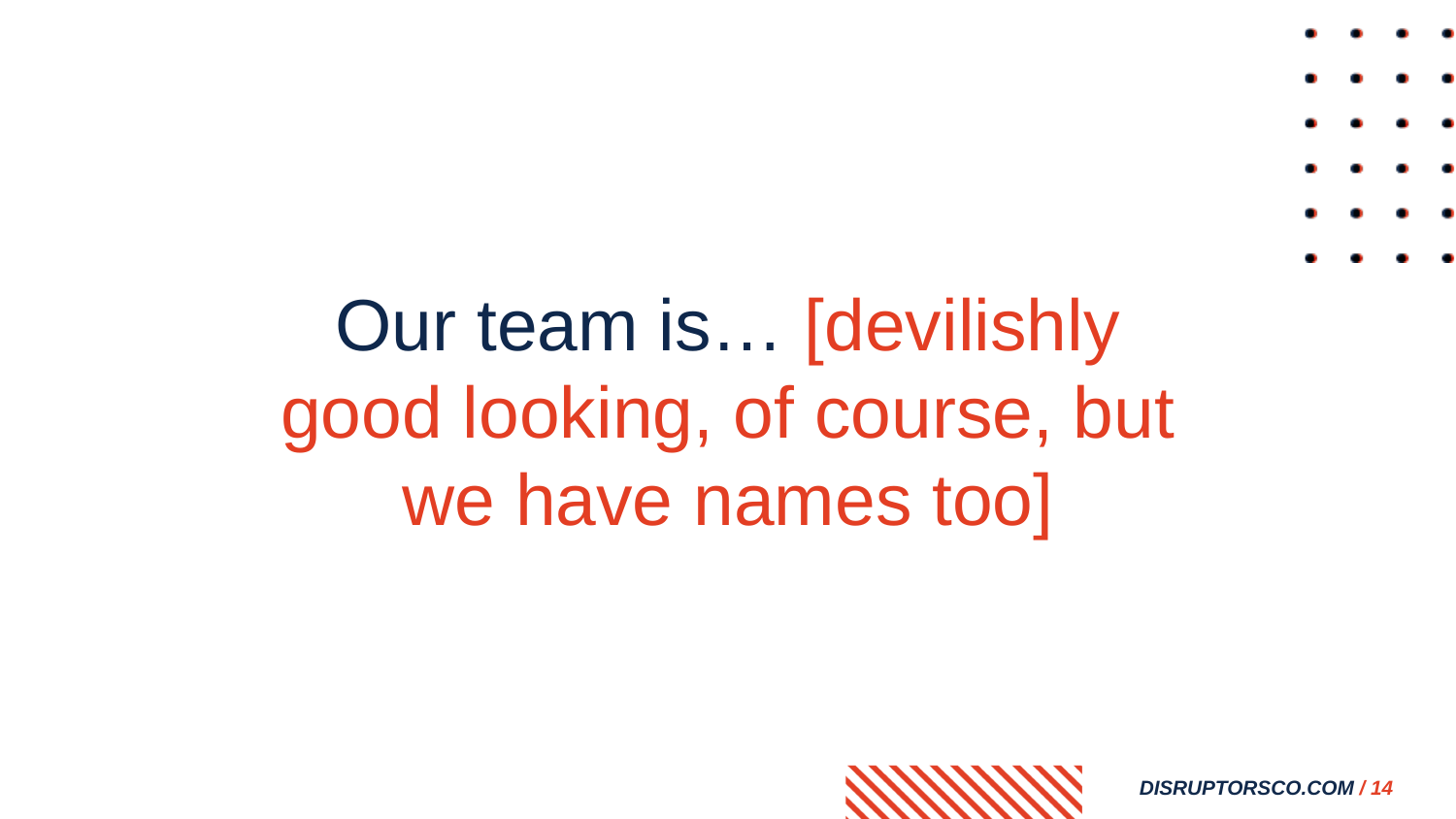

Our team is… [devilishly good looking, of course, but we have names too]